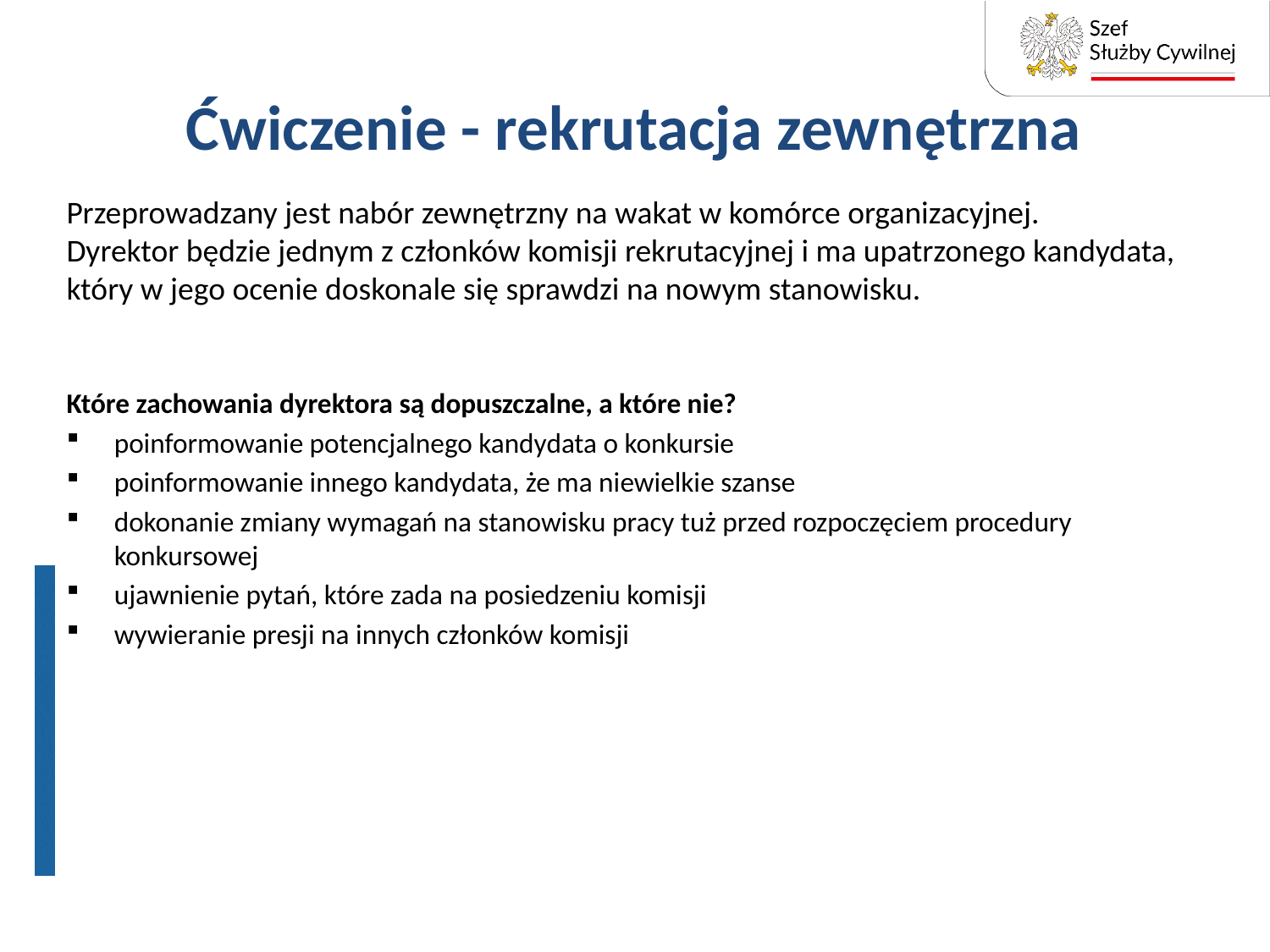

# Ćwiczenie - rekrutacja zewnętrzna
Przeprowadzany jest nabór zewnętrzny na wakat w komórce organizacyjnej.
Dyrektor będzie jednym z członków komisji rekrutacyjnej i ma upatrzonego kandydata, który w jego ocenie doskonale się sprawdzi na nowym stanowisku.

Które zachowania dyrektora są dopuszczalne, a które nie?
poinformowanie potencjalnego kandydata o konkursie
poinformowanie innego kandydata, że ma niewielkie szanse
dokonanie zmiany wymagań na stanowisku pracy tuż przed rozpoczęciem procedury konkursowej
ujawnienie pytań, które zada na posiedzeniu komisji
wywieranie presji na innych członków komisji